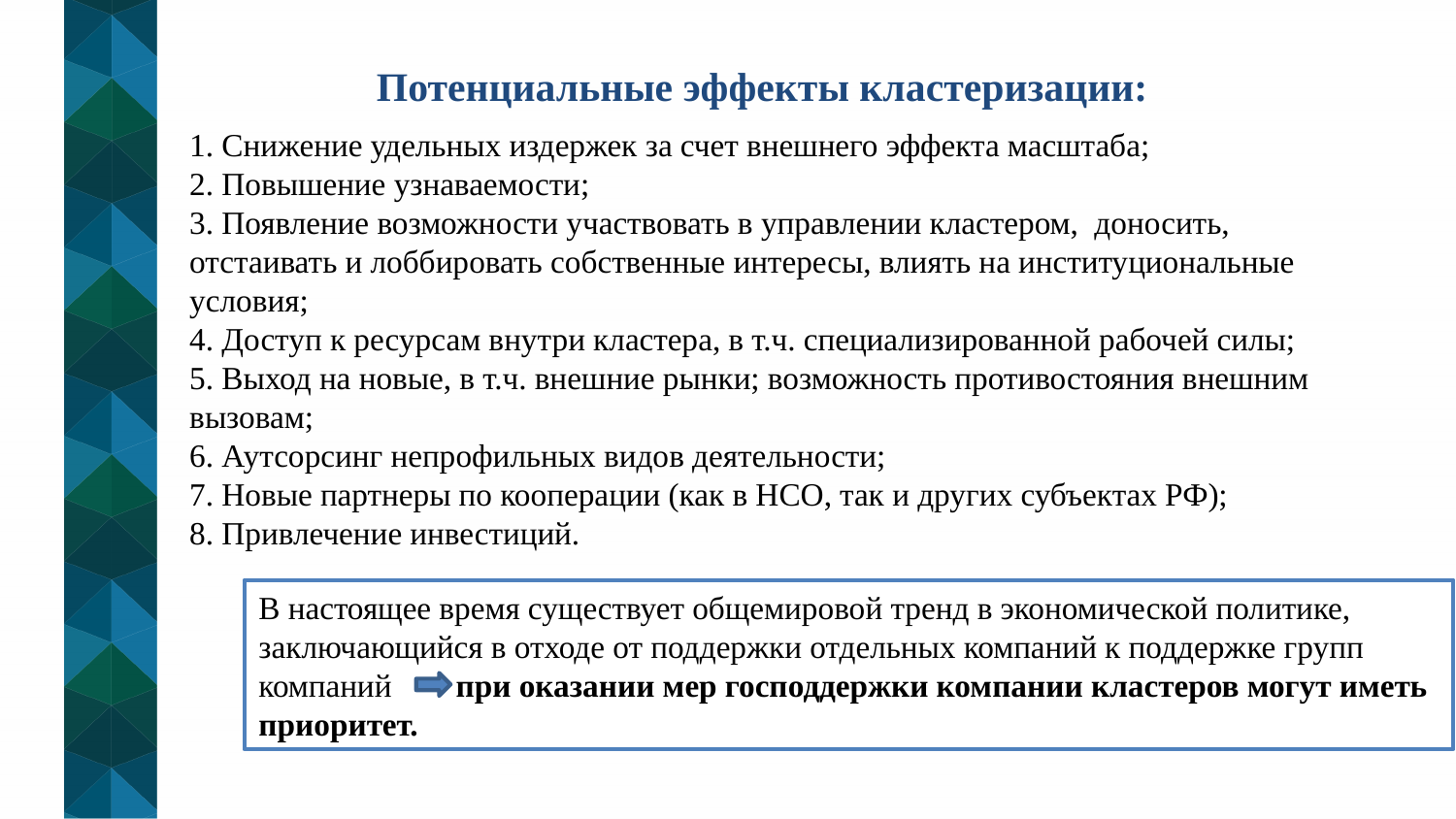

Потенциальные эффекты кластеризации:
1. Снижение удельных издержек за счет внешнего эффекта масштаба;
2. Повышение узнаваемости;
3. Появление возможности участвовать в управлении кластером,  доносить, отстаивать и лоббировать собственные интересы, влиять на институциональные условия;
4. Доступ к ресурсам внутри кластера, в т.ч. специализированной рабочей силы;
5. Выход на новые, в т.ч. внешние рынки; возможность противостояния внешним вызовам;
6. Аутсорсинг непрофильных видов деятельности;
7. Новые партнеры по кооперации (как в НСО, так и других субъектах РФ);
8. Привлечение инвестиций.
В настоящее время существует общемировой тренд в экономической политике, заключающийся в отходе от поддержки отдельных компаний к поддержке групп компаний        при оказании мер господдержки компании кластеров могут иметь приоритет.